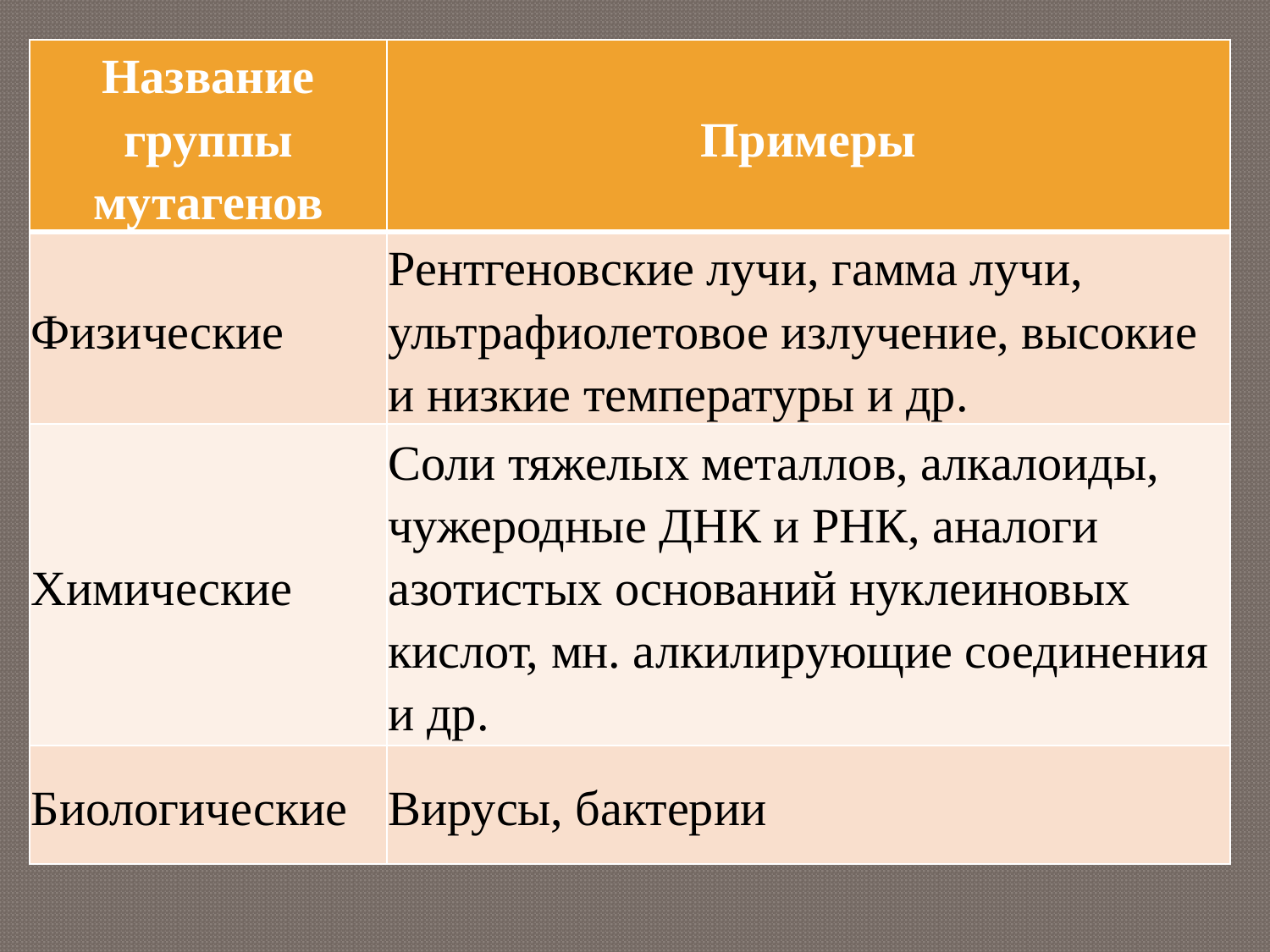

| Название группы мутагенов | Примеры |
| --- | --- |
| Физические | Рентгеновские лучи, гамма лучи, ультрафиолетовое излучение, высокие и низкие температуры и др. |
| Химические | Соли тяжелых металлов, алкалоиды, чужеродные ДНК и РНК, аналоги азотистых оснований нуклеиновых кислот, мн. алкилирующие соединения и др. |
| Биологические | Вирусы, бактерии |